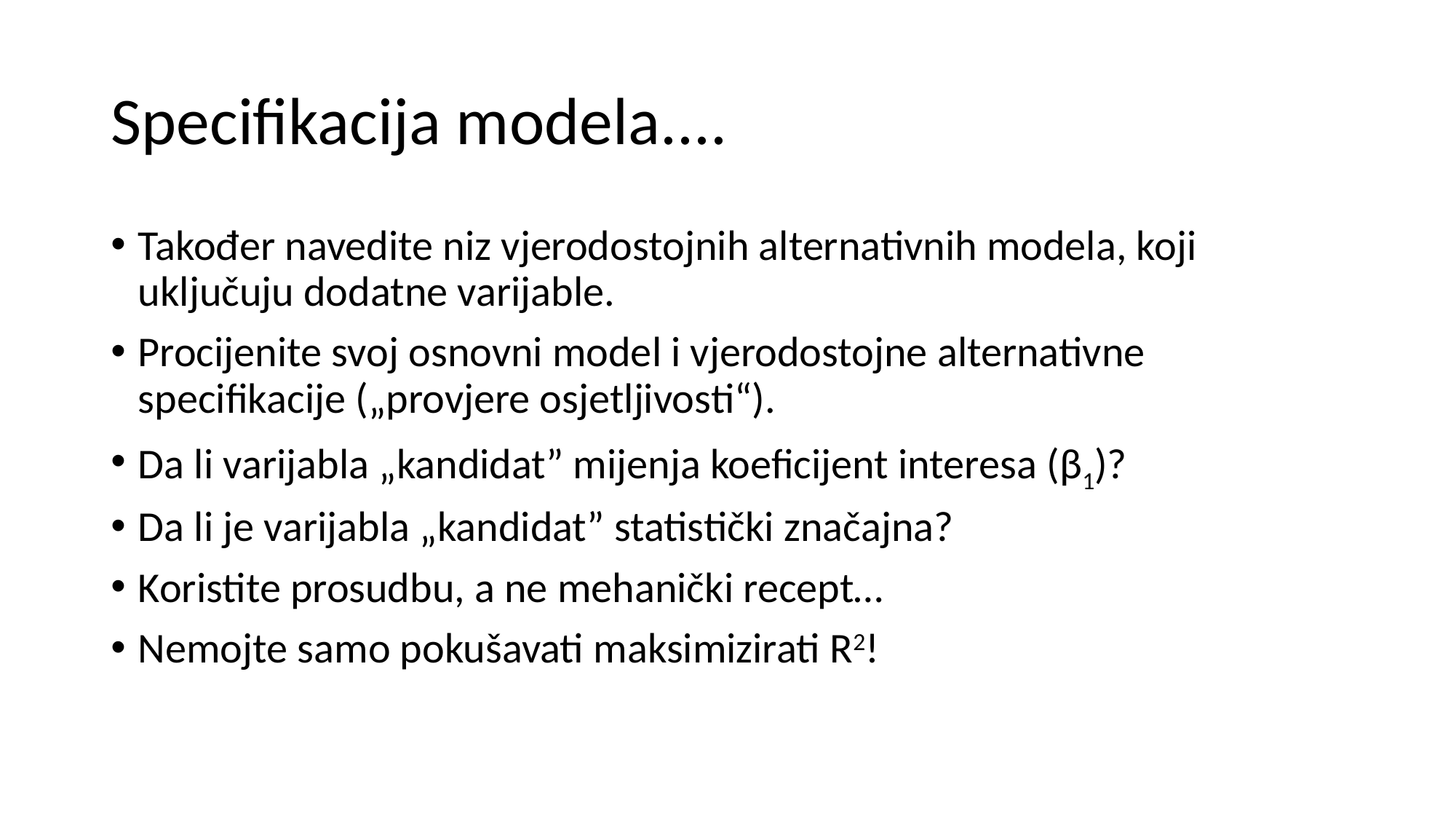

# Specifikacija modela....
Također navedite niz vjerodostojnih alternativnih modela, koji uključuju dodatne varijable.
Procijenite svoj osnovni model i vjerodostojne alternativne specifikacije („provjere osjetljivosti“).
Da li varijabla „kandidat” mijenja koeficijent interesa (β1)?
Da li je varijabla „kandidat” statistički značajna?
Koristite prosudbu, a ne mehanički recept…
Nemojte samo pokušavati maksimizirati R2!